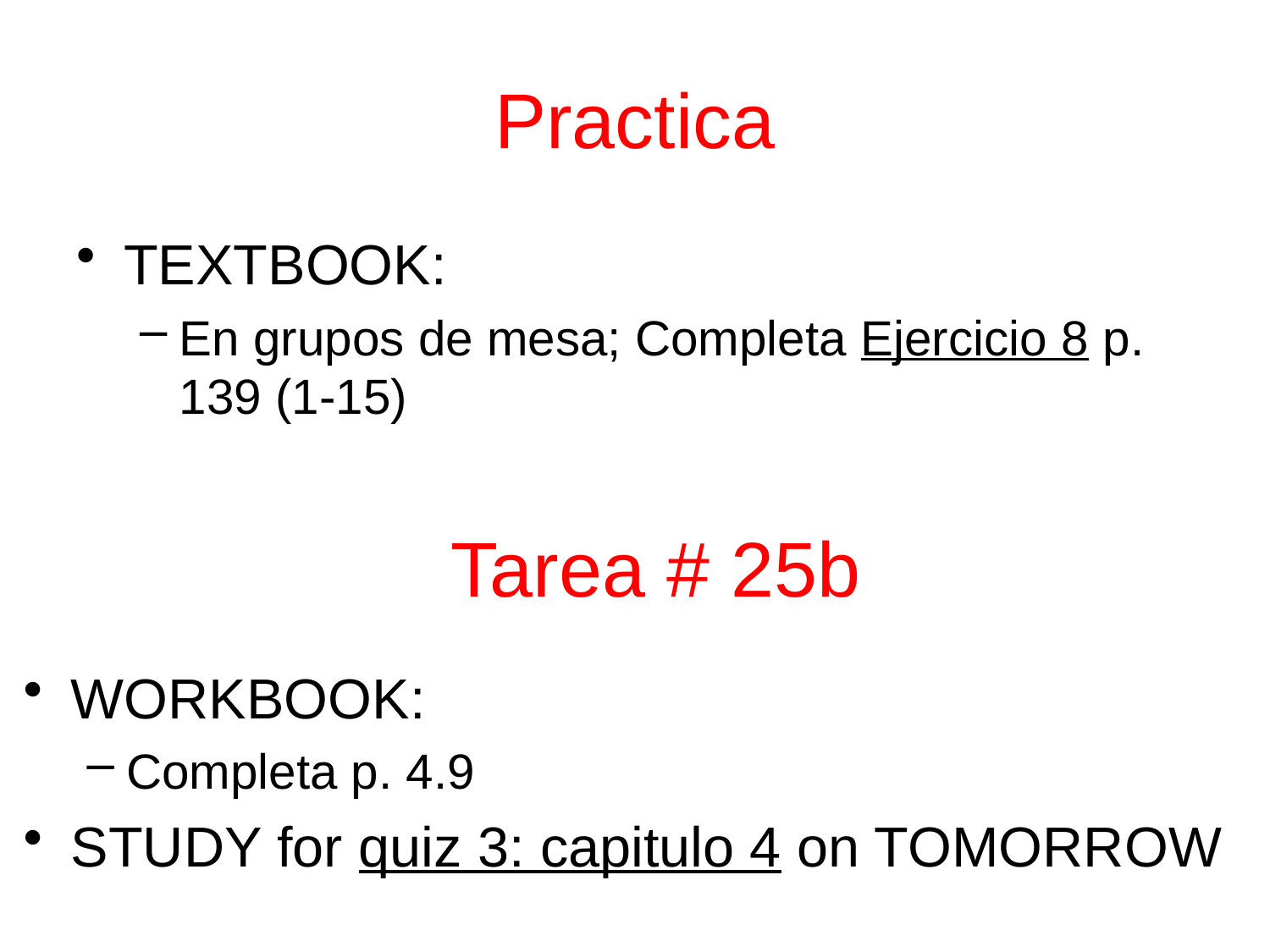

# Practica
TEXTBOOK:
En grupos de mesa; Completa Ejercicio 8 p. 139 (1-15)

Tarea # 25b
WORKBOOK:
Completa p. 4.9
STUDY for quiz 3: capitulo 4 on TOMORROW